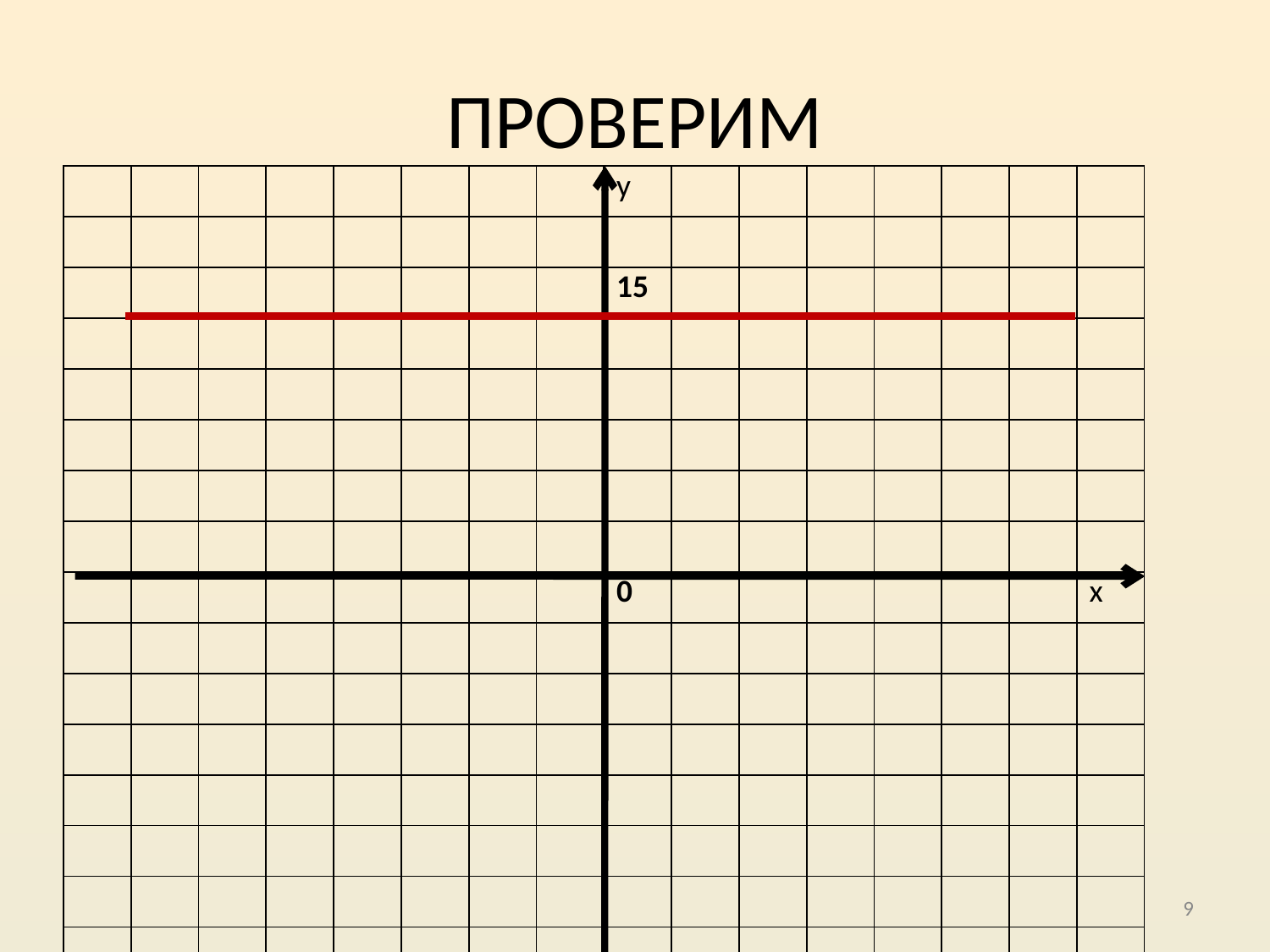

# ПРОВЕРИМ
|  |  |  |  |  |  |  |  | у |  |  |  |  |  |  |  |
| --- | --- | --- | --- | --- | --- | --- | --- | --- | --- | --- | --- | --- | --- | --- | --- |
|  |  |  |  |  |  |  |  |  |  |  |  |  |  |  |  |
|  |  |  |  |  |  |  |  | 15 |  |  |  |  |  |  |  |
|  |  |  |  |  |  |  |  |  |  |  |  |  |  |  |  |
|  |  |  |  |  |  |  |  |  |  |  |  |  |  |  |  |
|  |  |  |  |  |  |  |  |  |  |  |  |  |  |  |  |
|  |  |  |  |  |  |  |  |  |  |  |  |  |  |  |  |
|  |  |  |  |  |  |  |  |  |  |  |  |  |  |  |  |
|  |  |  |  |  |  |  |  | 0 |  |  |  |  |  |  | х |
|  |  |  |  |  |  |  |  |  |  |  |  |  |  |  |  |
|  |  |  |  |  |  |  |  |  |  |  |  |  |  |  |  |
|  |  |  |  |  |  |  |  |  |  |  |  |  |  |  |  |
|  |  |  |  |  |  |  |  |  |  |  |  |  |  |  |  |
|  |  |  |  |  |  |  |  |  |  |  |  |  |  |  |  |
|  |  |  |  |  |  |  |  |  |  |  |  |  |  |  |  |
|  |  |  |  |  |  |  |  |  |  |  |  |  |  |  |  |
9